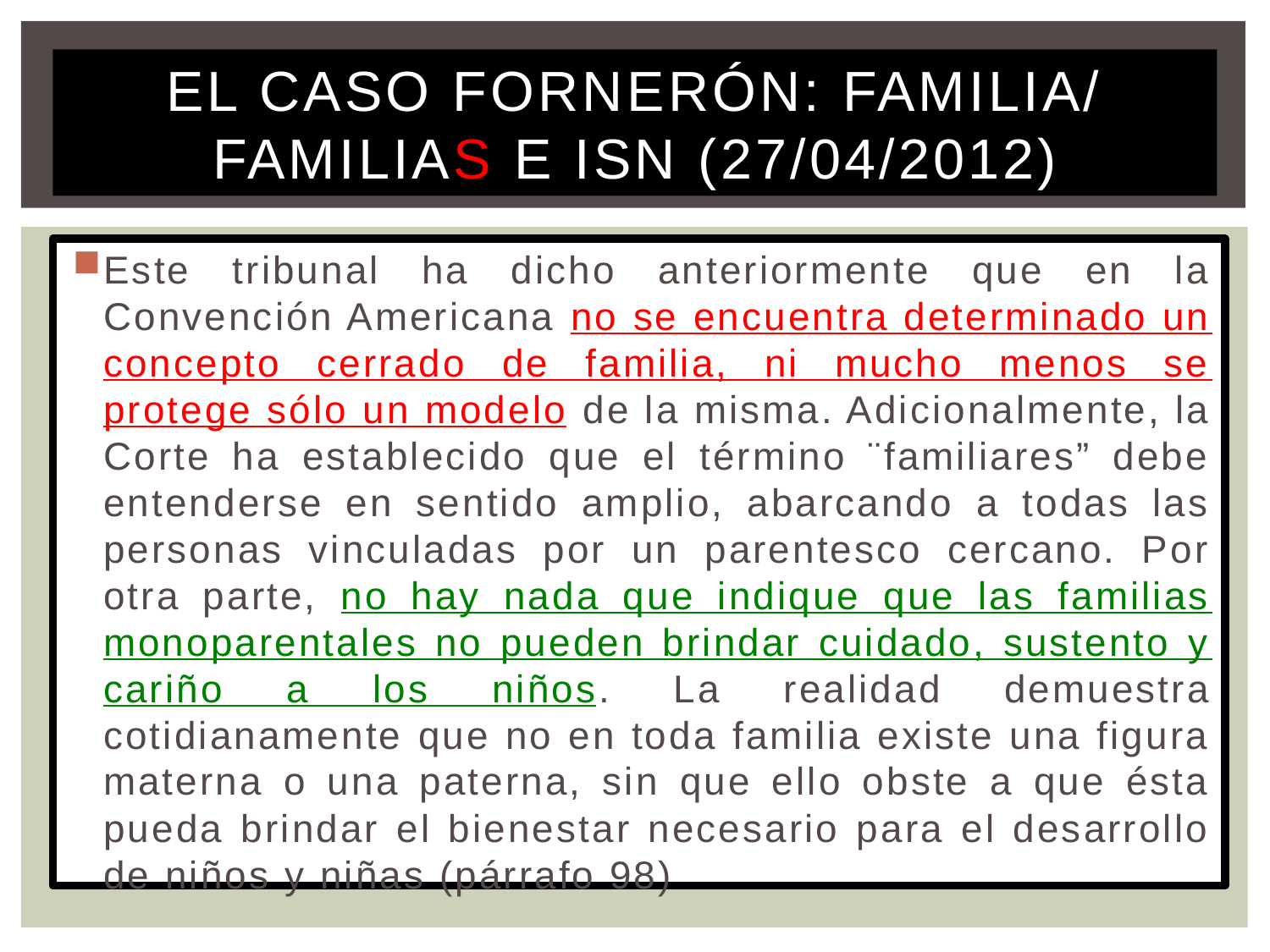

# El caso Fornerón: Familia/ FAMILIAS e ISN (27/04/2012)
Este tribunal ha dicho anteriormente que en la Convención Americana no se encuentra determinado un concepto cerrado de familia, ni mucho menos se protege sólo un modelo de la misma. Adicionalmente, la Corte ha establecido que el término ¨familiares” debe entenderse en sentido amplio, abarcando a todas las personas vinculadas por un parentesco cercano. Por otra parte, no hay nada que indique que las familias monoparentales no pueden brindar cuidado, sustento y cariño a los niños. La realidad demuestra cotidianamente que no en toda familia existe una figura materna o una paterna, sin que ello obste a que ésta pueda brindar el bienestar necesario para el desarrollo de niños y niñas (párrafo 98)